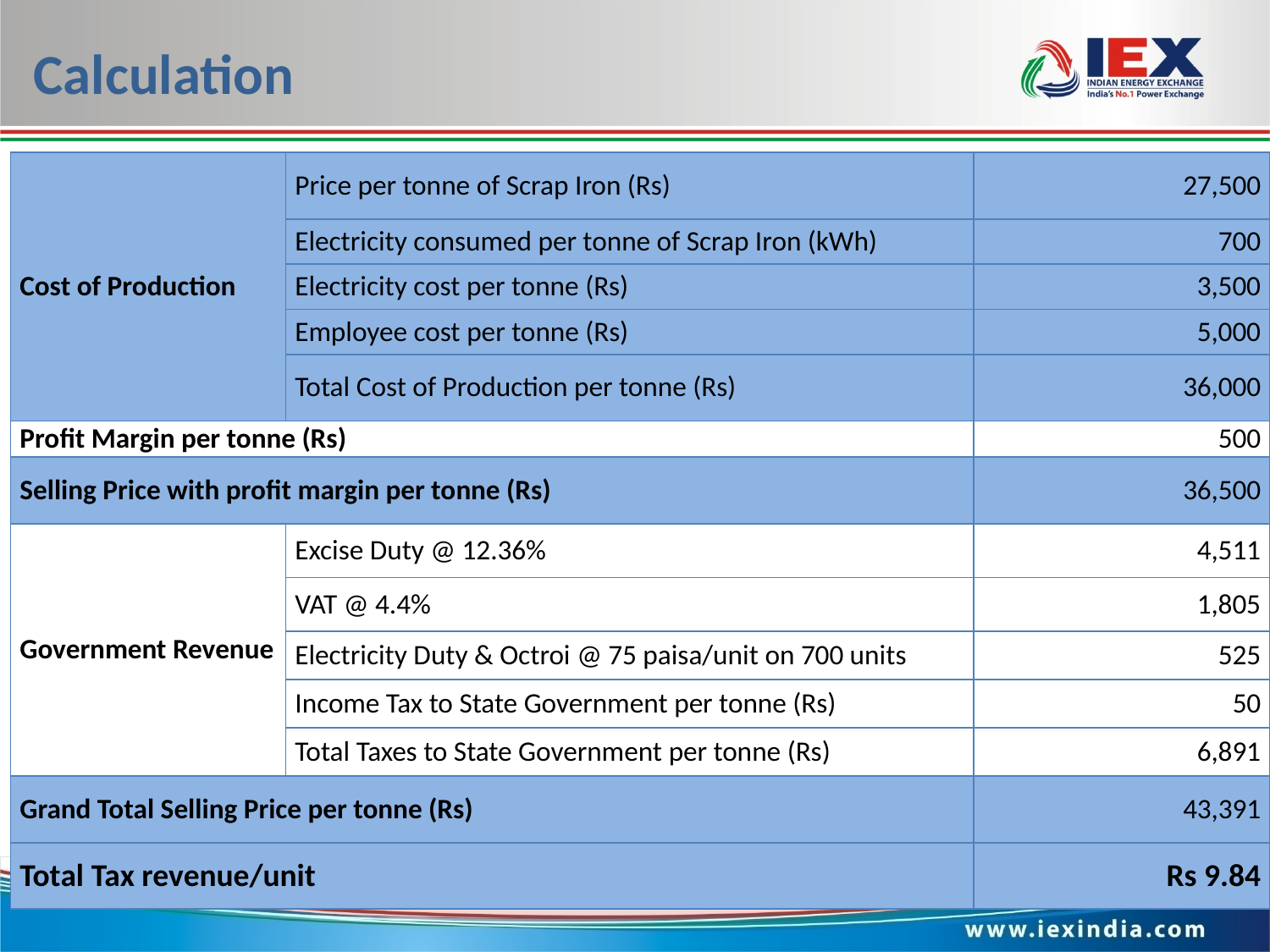

Calculation
| Cost of Production | Price per tonne of Scrap Iron (Rs) | 27,500 |
| --- | --- | --- |
|  | Electricity consumed per tonne of Scrap Iron (kWh) | 700 |
|  | Electricity cost per tonne (Rs) | 3,500 |
|  | Employee cost per tonne (Rs) | 5,000 |
|  | Total Cost of Production per tonne (Rs) | 36,000 |
| Profit Margin per tonne (Rs) |  | 500 |
| Selling Price with profit margin per tonne (Rs) |  | 36,500 |
| Government Revenue | Excise Duty @ 12.36% | 4,511 |
|  | VAT @ 4.4% | 1,805 |
|  | Electricity Duty & Octroi @ 75 paisa/unit on 700 units | 525 |
|  | Income Tax to State Government per tonne (Rs) | 50 |
|  | Total Taxes to State Government per tonne (Rs) | 6,891 |
| Grand Total Selling Price per tonne (Rs) |  | 43,391 |
| Total Tax revenue/unit |  | Rs 9.84 |